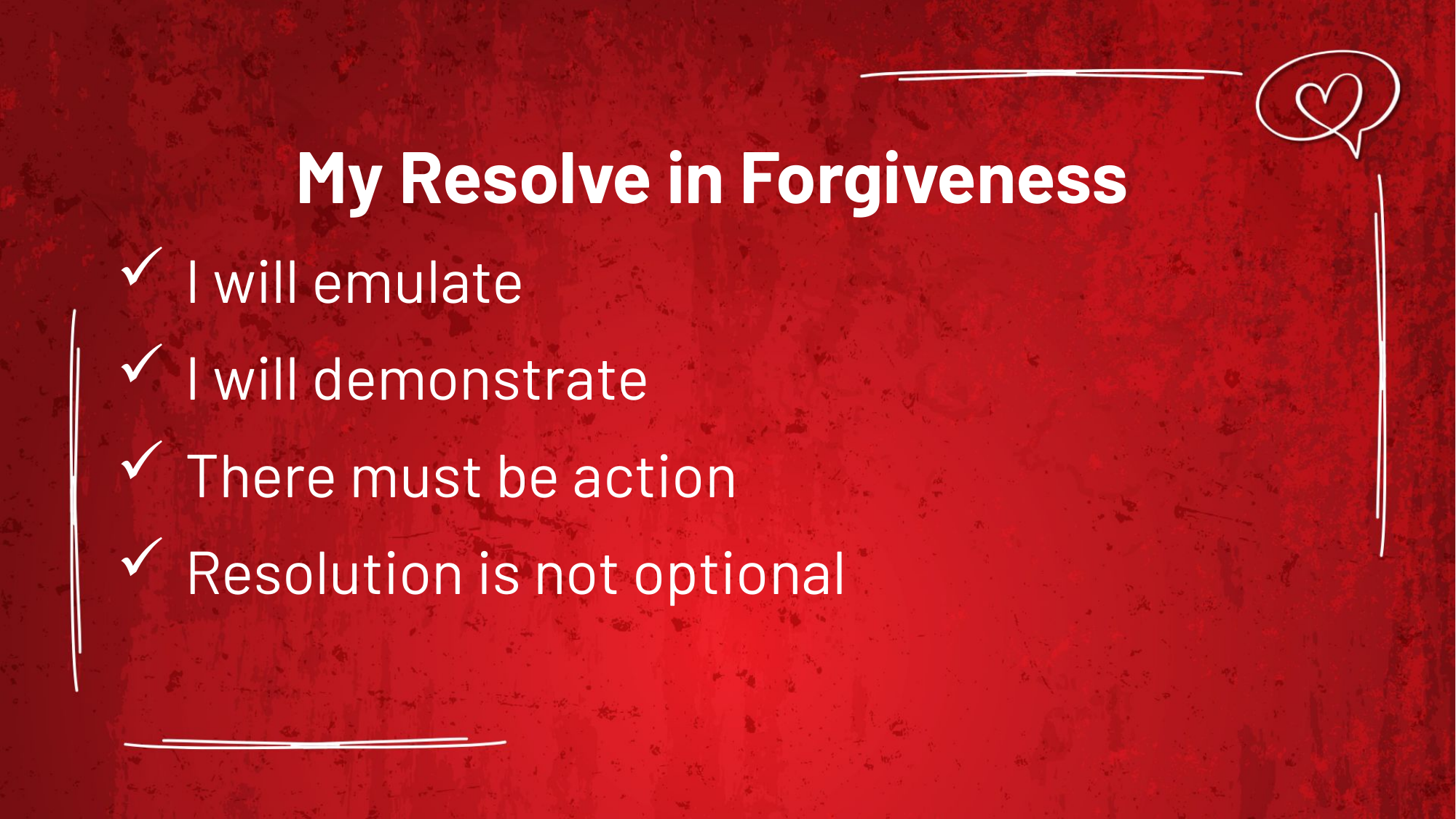

My Resolve in Forgiveness
I will emulate
I will demonstrate
There must be action
Resolution is not optional